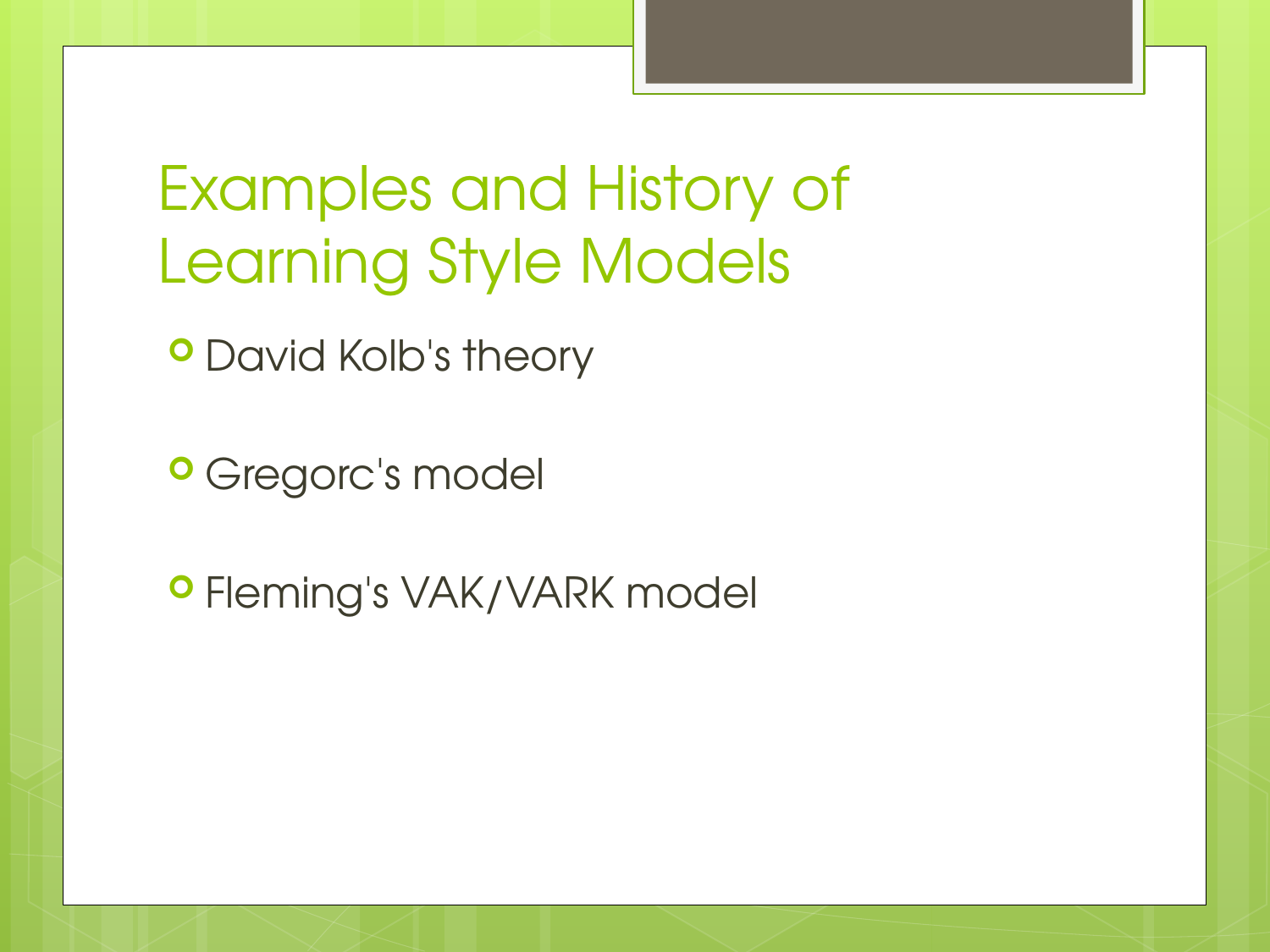

# Examples and History of Learning Style Models
David Kolb's theory

Gregorc's model

Fleming's VAK/VARK model